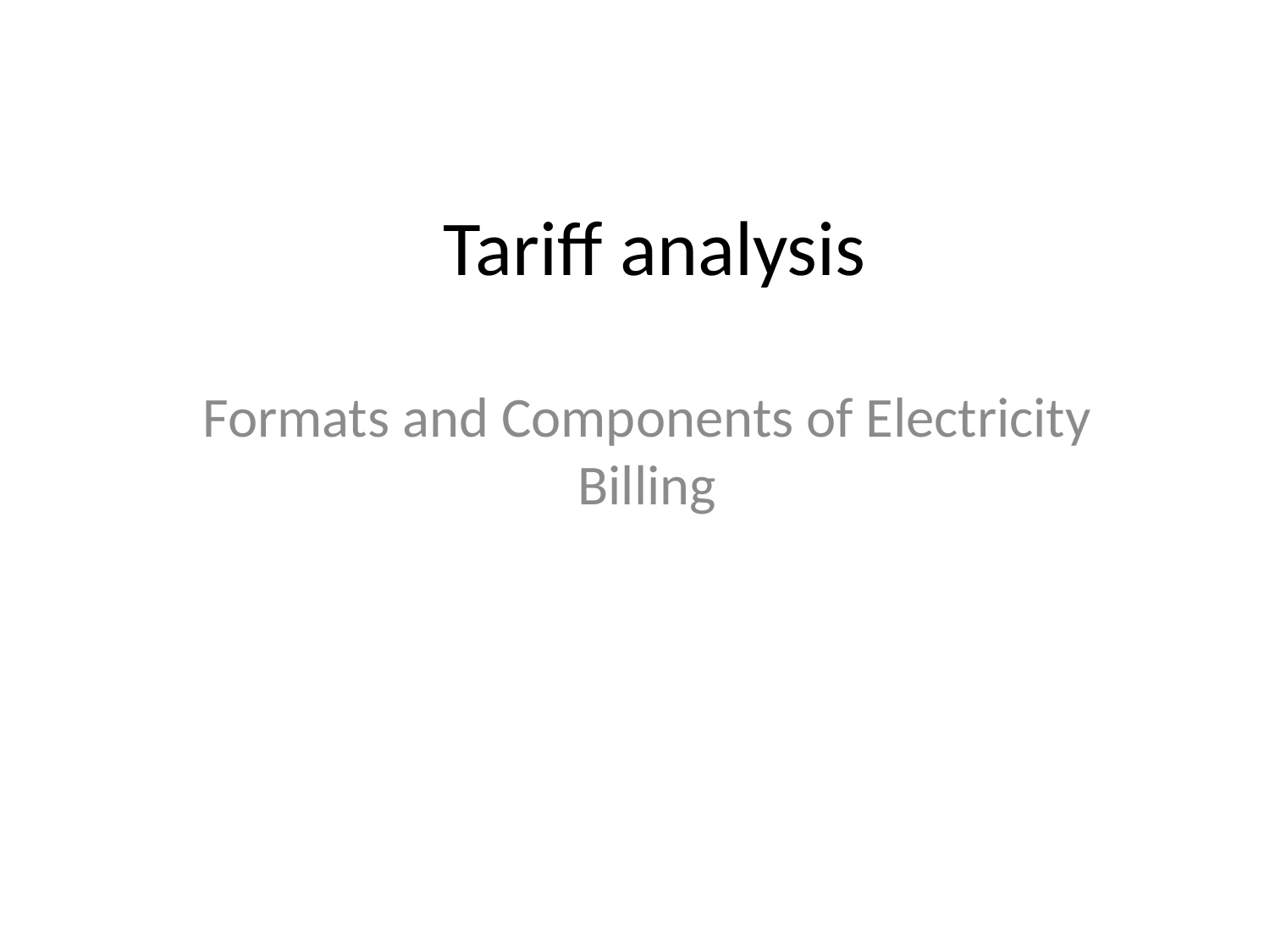

# Tariff analysis
Formats and Components of Electricity Billing